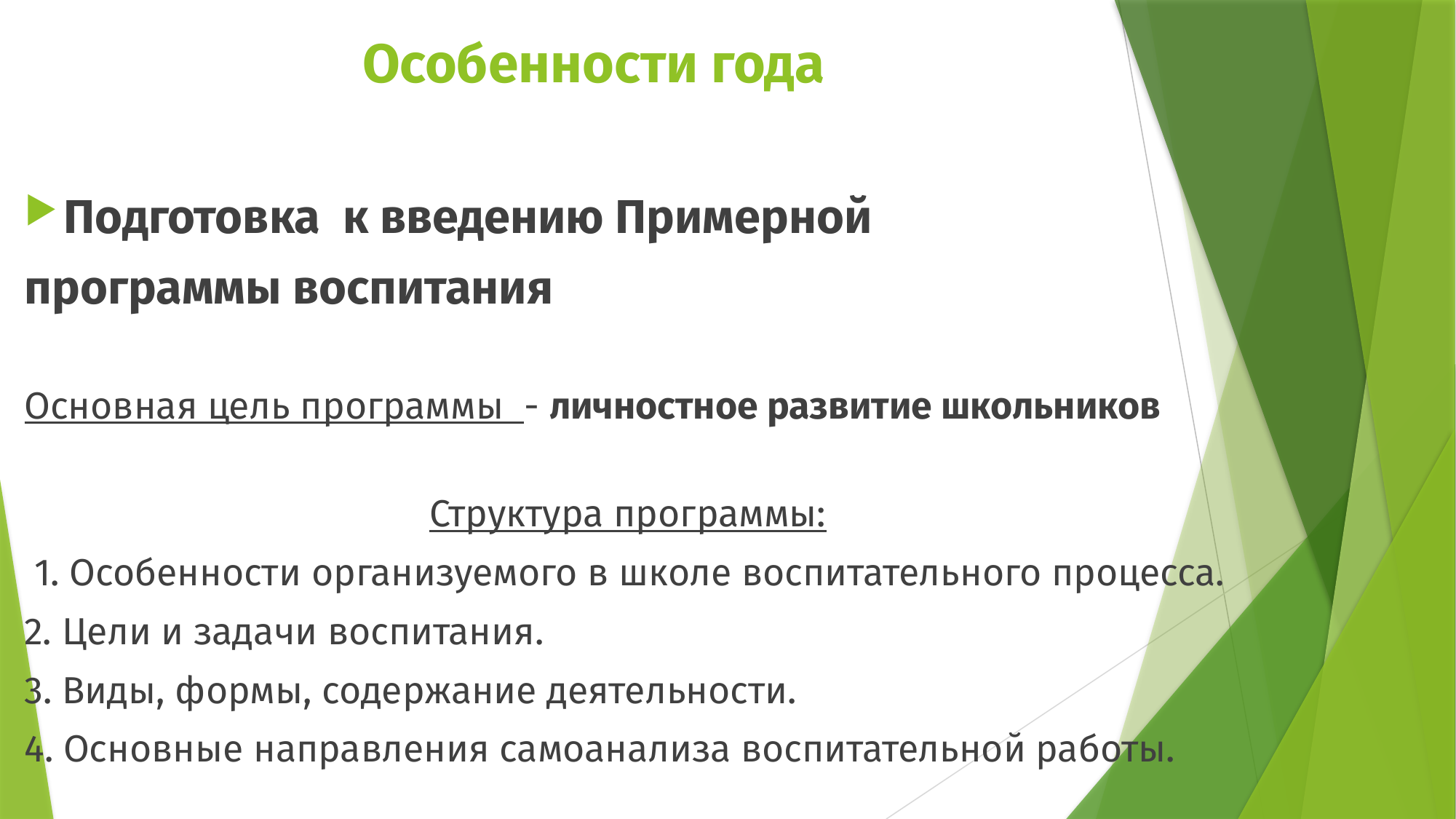

# Особенности года
Подготовка  к введению Примерной
программы воспитания

Основная цель программы  - личностное развитие школьников

Структура программы:
 1. Особенности организуемого в школе воспитательного процесса.
2. Цели и задачи воспитания.
3. Виды, формы, содержание деятельности.
4. Основные направления самоанализа воспитательной работы.